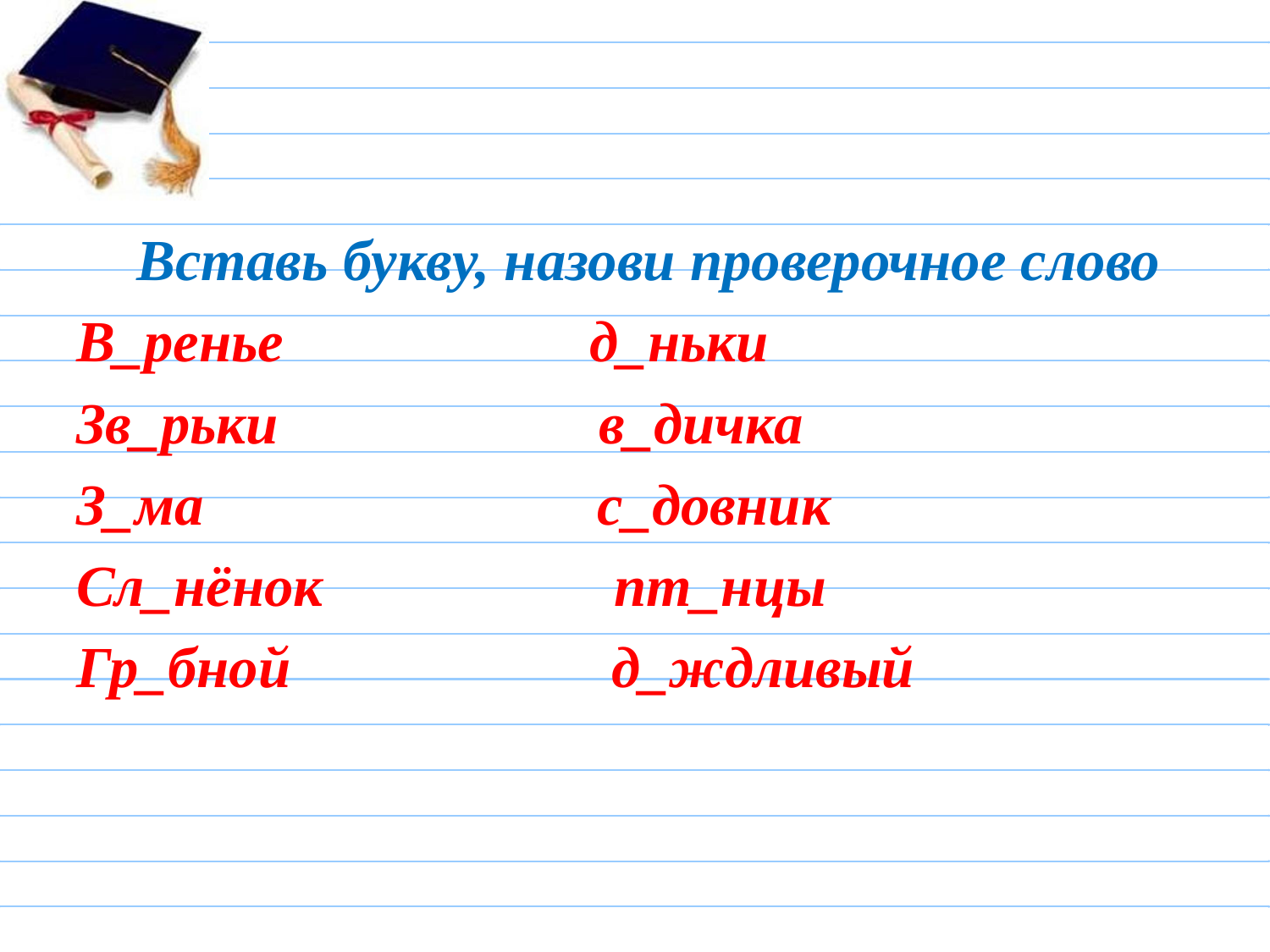

#
Вставь букву, назови проверочное слово
В_ренье                     д_ньки
Зв_рьки                      в_дичка
З_ма                           с_довник
Сл_нёнок                    пт_нцы
Гр_бной                      д_ждливый